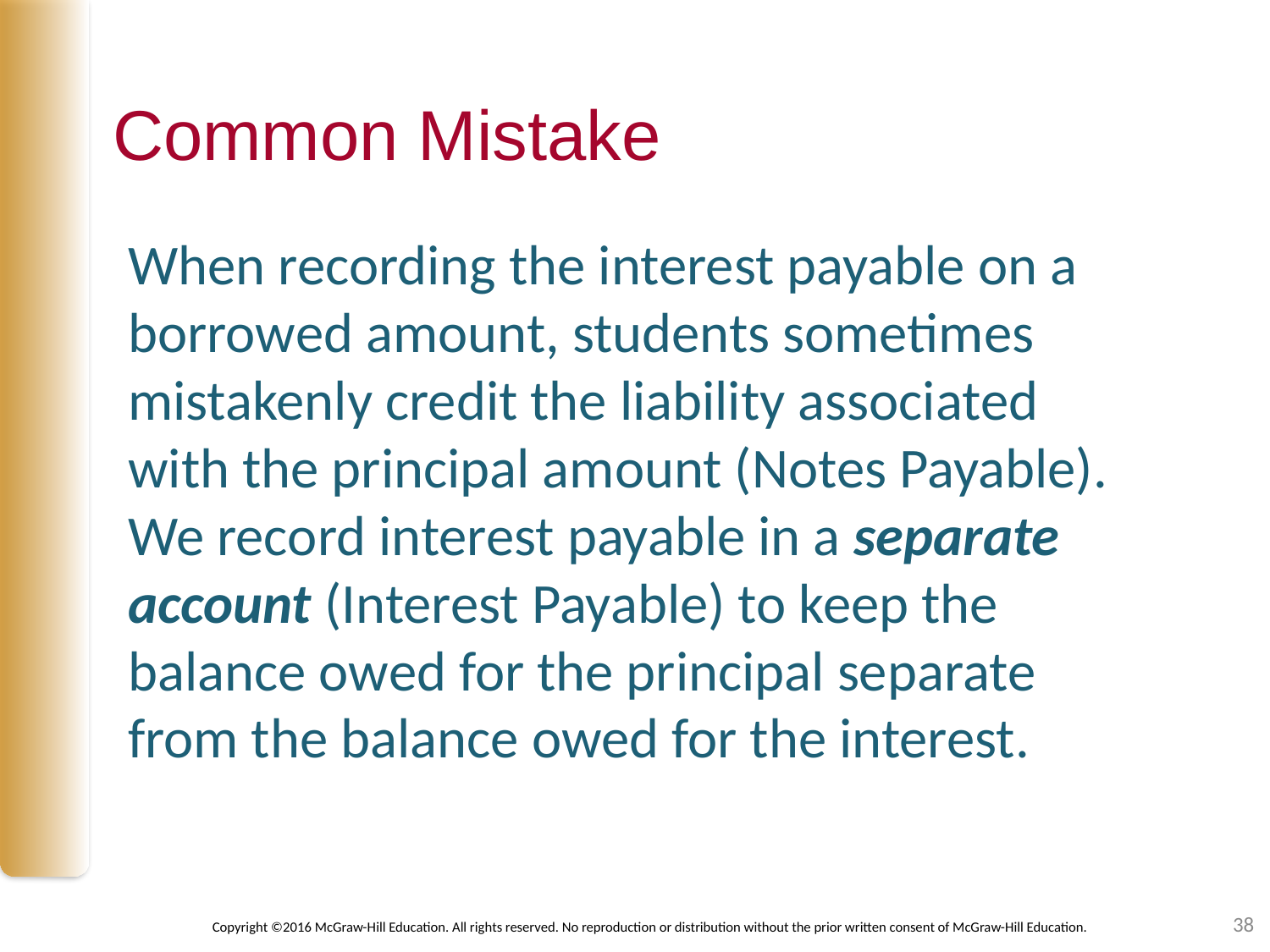

# Common Mistake
When recording the interest payable on a borrowed amount, students sometimes mistakenly credit the liability associated with the principal amount (Notes Payable). We record interest payable in a separate account (Interest Payable) to keep the balance owed for the principal separate from the balance owed for the interest.
38
Copyright ©2016 McGraw-Hill Education. All rights reserved. No reproduction or distribution without the prior written consent of McGraw-Hill Education.